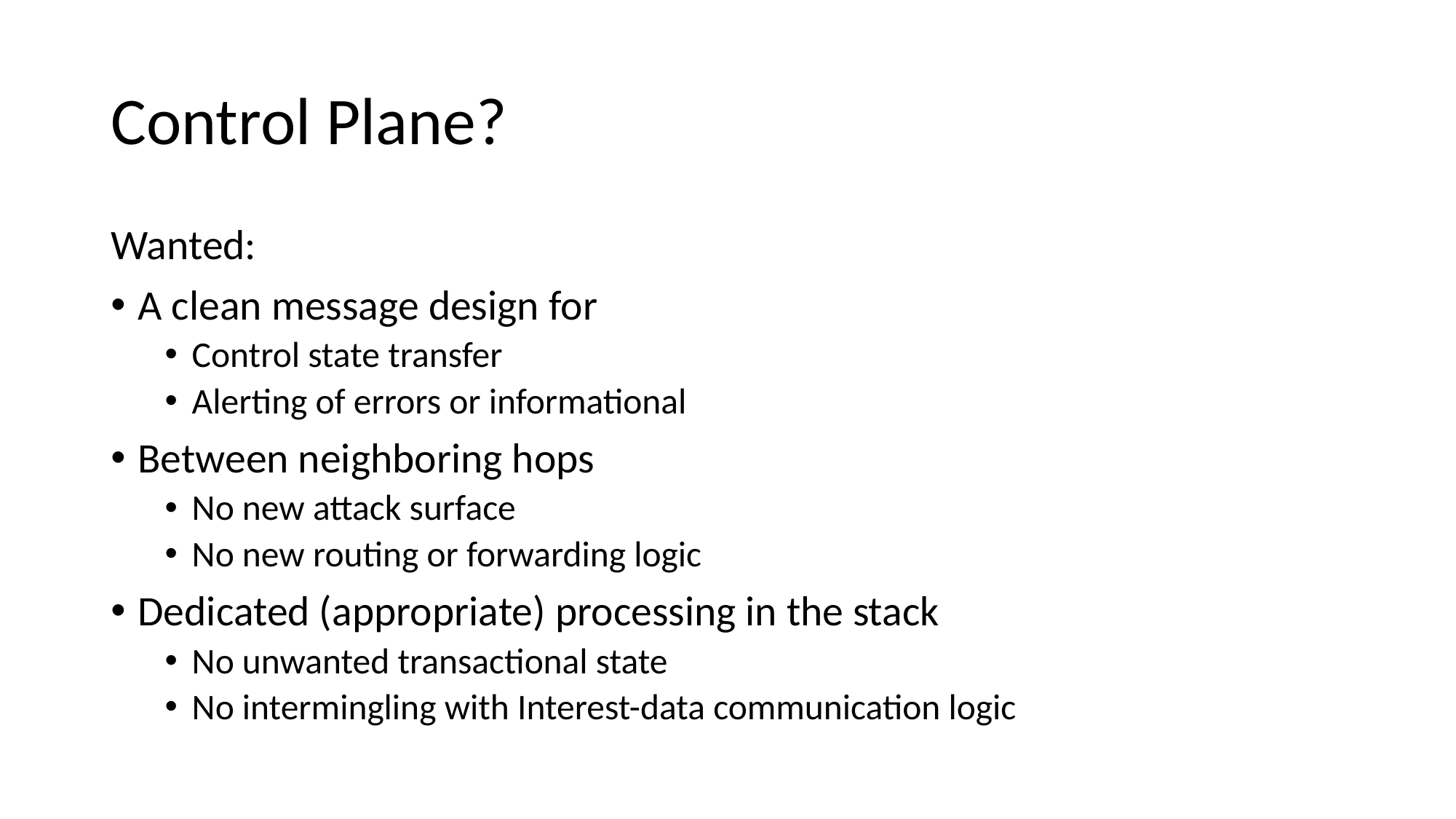

# Control Plane?
Wanted:
A clean message design for
Control state transfer
Alerting of errors or informational
Between neighboring hops
No new attack surface
No new routing or forwarding logic
Dedicated (appropriate) processing in the stack
No unwanted transactional state
No intermingling with Interest-data communication logic